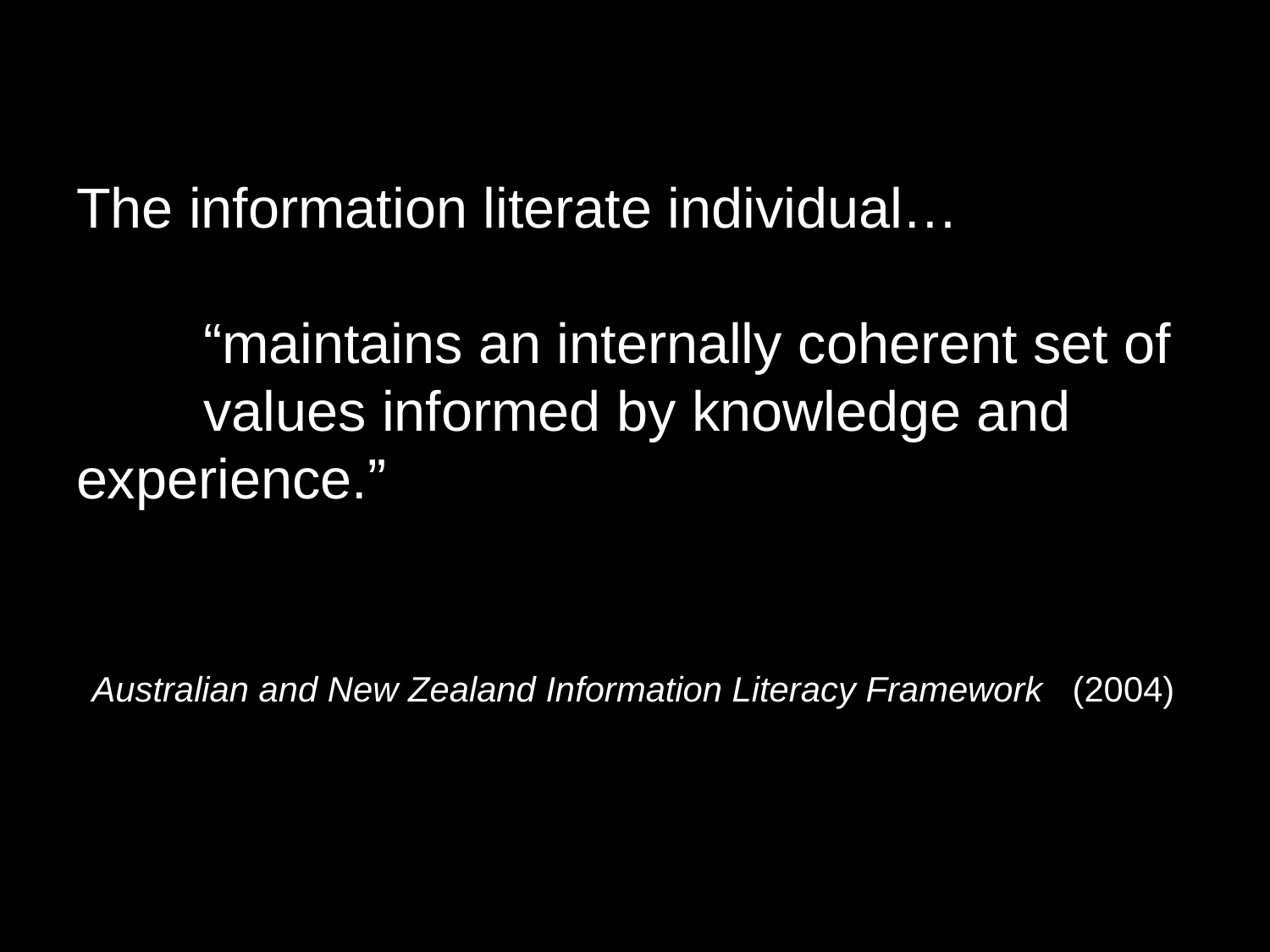

# The information literate individual… “maintains an internally coherent set of 	values informed by knowledge and 	experience.” Australian and New Zealand Information Literacy Framework   (2004)